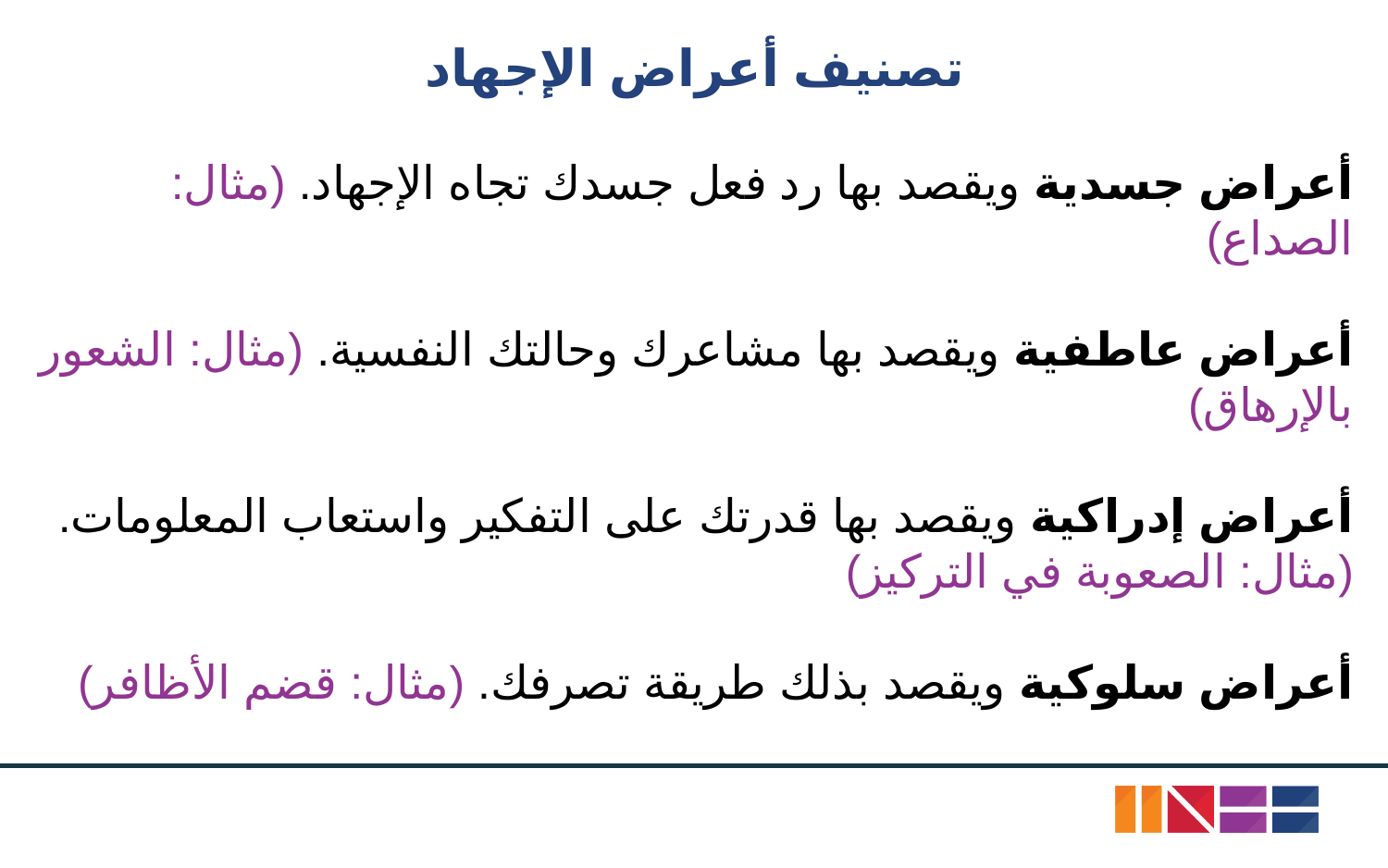

# تصنيف أعراض الإجهاد
أعراض جسدية ويقصد بها رد فعل جسدك تجاه الإجهاد. (مثال: الصداع)

أعراض عاطفية ويقصد بها مشاعرك وحالتك النفسية. (مثال: الشعور بالإرهاق)

أعراض إدراكية ويقصد بها قدرتك على التفكير واستعاب المعلومات. (مثال: الصعوبة في التركيز)

أعراض سلوكية ويقصد بذلك طريقة تصرفك. (مثال: قضم الأظافر)